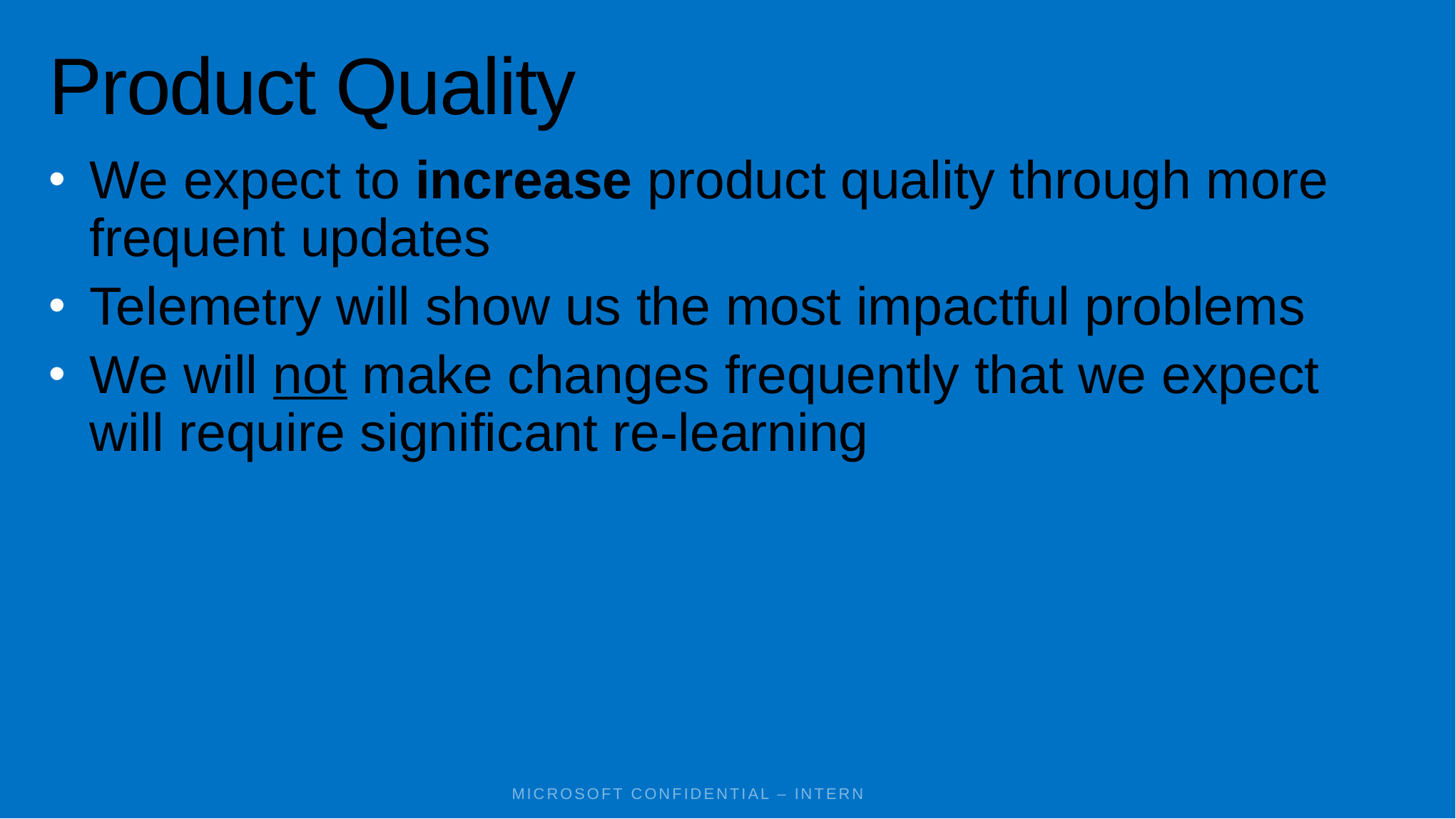

# Product Quality
We expect to increase product quality through more frequent updates
Telemetry will show us the most impactful problems
We will not make changes frequently that we expect will require significant re-learning